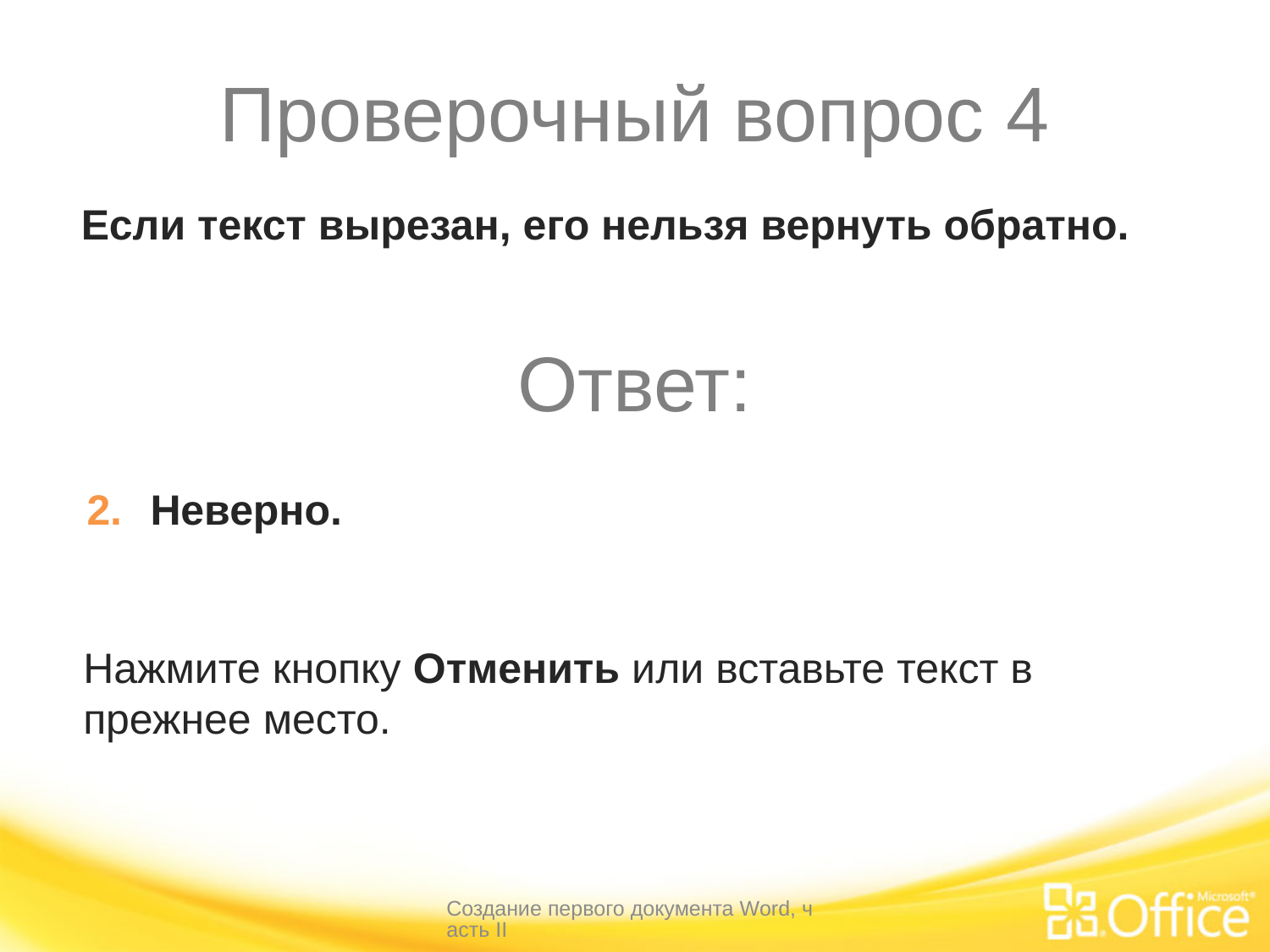

# Проверочный вопрос 4
Если текст вырезан, его нельзя вернуть обратно.
Ответ:
Неверно.
Нажмите кнопку Отменить или вставьте текст в прежнее место.
Создание первого документа Word, часть II